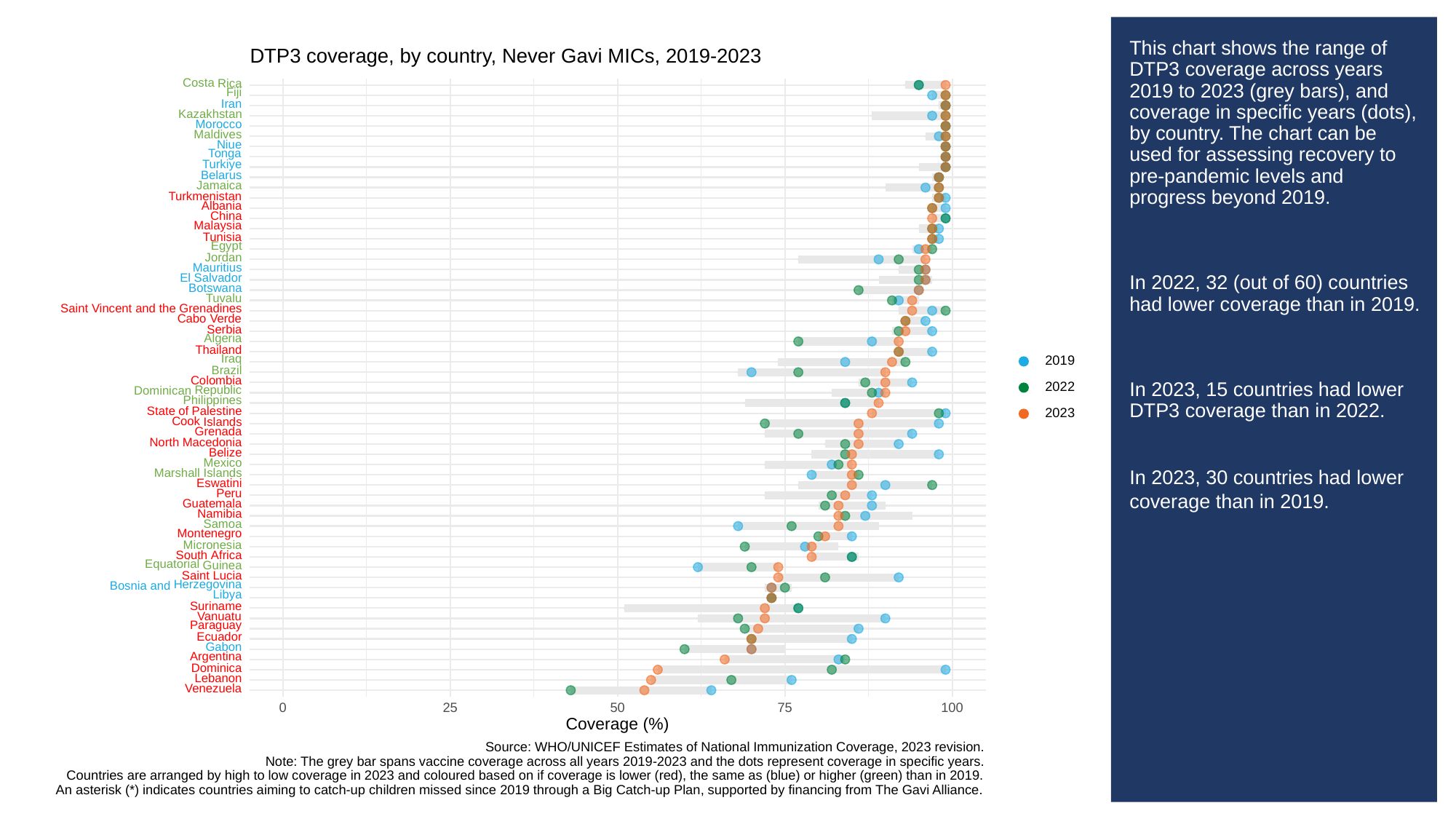

# This chart shows the range of DTP3 coverage across years 2019 to 2023 (grey bars), and coverage in specific years (dots), by country. The chart can be used for assessing recovery to pre-pandemic levels and progress beyond 2019.

In 2022, 32 (out of 60) countries had lower coverage than in 2019.

In 2023, 15 countries had lower DTP3 coverage than in 2022.

In 2023, 30 countries had lower coverage than in 2019.

DTP3 coverage, by country, Never Gavi MICs, 2019-2023

Costa
Rica

Fiji

Iran

Kazakhstan

Morocco

Maldives

Niue

Tonga

Turkiye

Belarus

Jamaica

Turkmenistan

Albania

China

Malaysia

Tunisia

Egypt

Jordan

Mauritius

Salvador
El

Botswana

Tuvalu

Saint
Grenadines
Vincent
and
the

Cabo
Verde

Serbia

Algeria

Thailand

Iraq
2019

Brazil

Colombia

2022

Republic
Dominican

Philippines

State
of
Palestine

2023

Cook
Islands

Grenada

North
Macedonia

Belize

Mexico

Marshall
Islands

Eswatini

Peru

Guatemala

Namibia

Samoa

Montenegro

Micronesia

South
Africa

Equatorial
Guinea

Saint
Lucia

Herzegovina
Bosnia
and

Libya

Suriname

Vanuatu

Paraguay

Ecuador

Gabon

Argentina

Dominica

Lebanon

Venezuela

0
25
50
100
75
Coverage (%)
Source: WHO/UNICEF Estimates of National Immunization Coverage, 2023 revision.
Note: The grey bar spans vaccine coverage across all years 2019-2023 and the dots represent coverage in specific years.
Countries are arranged by high to low coverage in 2023 and coloured based on if coverage is lower (red), the same as (blue) or higher (green) than in 2019.
An asterisk (*) indicates countries aiming to catch-up children missed since 2019 through a Big Catch-up Plan, supported by financing from The Gavi Alliance.